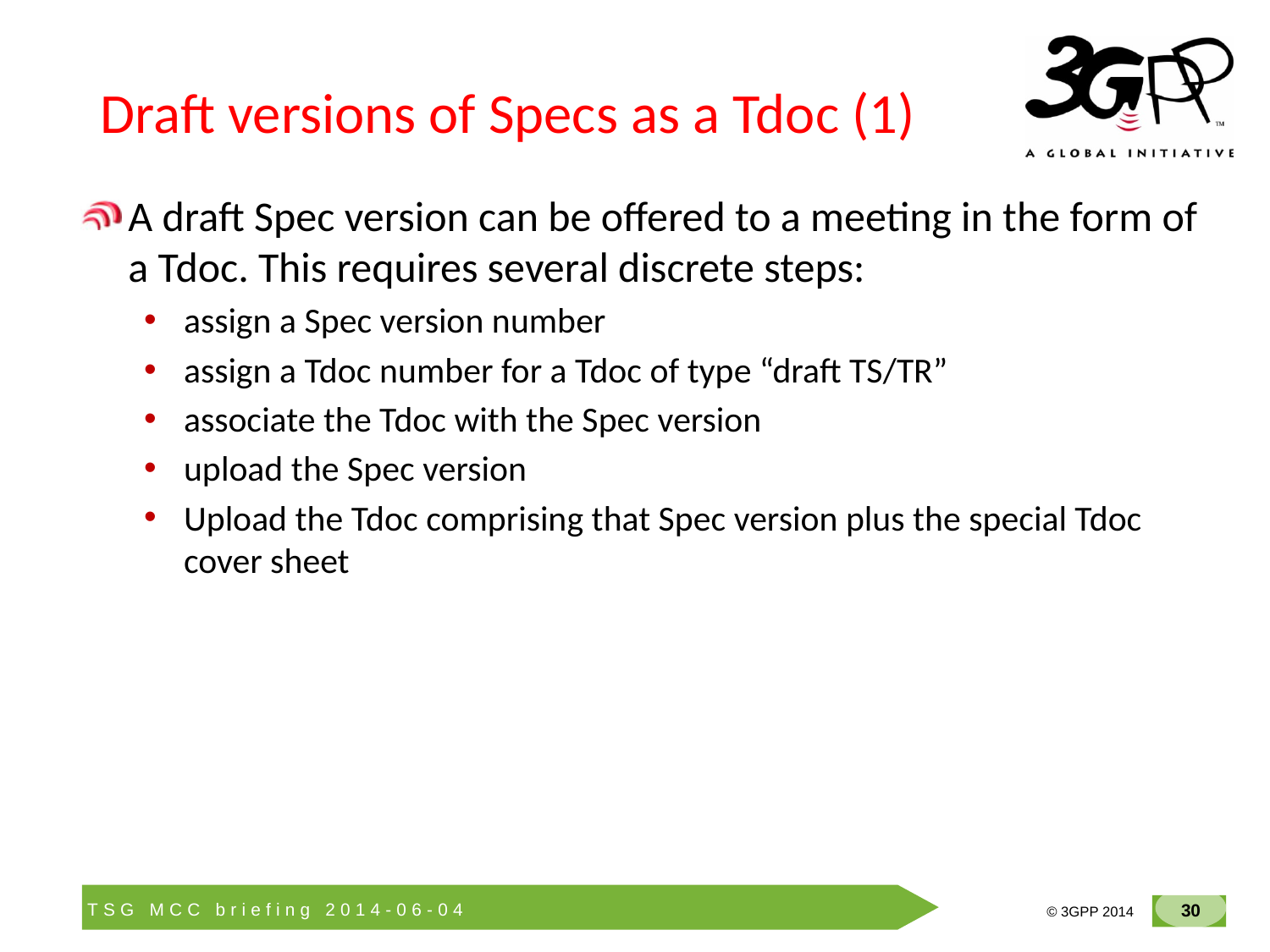

# Draft versions of Specs as a Tdoc (1)
A draft Spec version can be offered to a meeting in the form of a Tdoc. This requires several discrete steps:
assign a Spec version number
assign a Tdoc number for a Tdoc of type “draft TS/TR”
associate the Tdoc with the Spec version
upload the Spec version
Upload the Tdoc comprising that Spec version plus the special Tdoc cover sheet